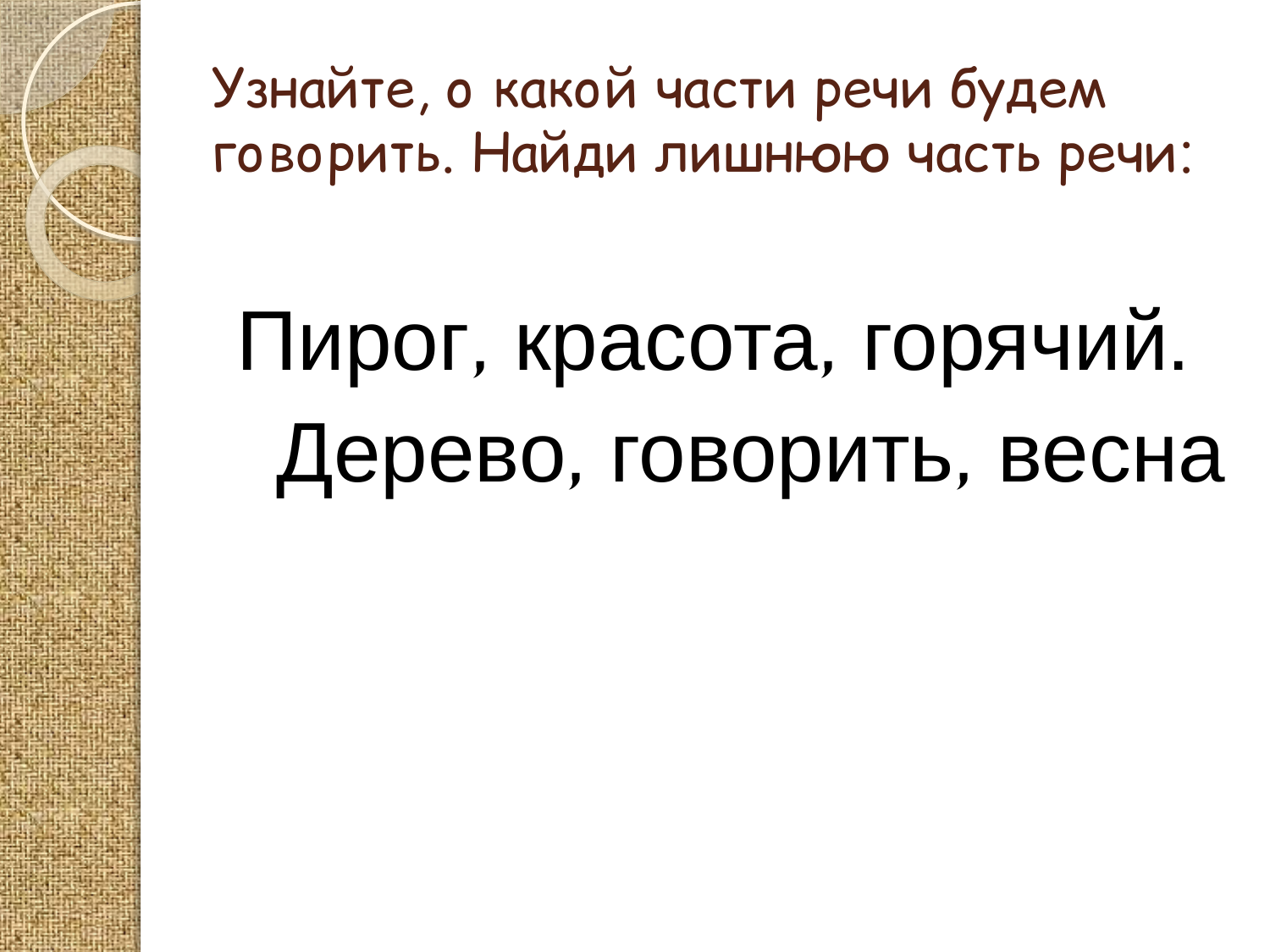

# Узнайте, о какой части речи будем говорить. Найди лишнюю часть речи:

Пирог, красота, горячий.
  Дерево, говорить, весна